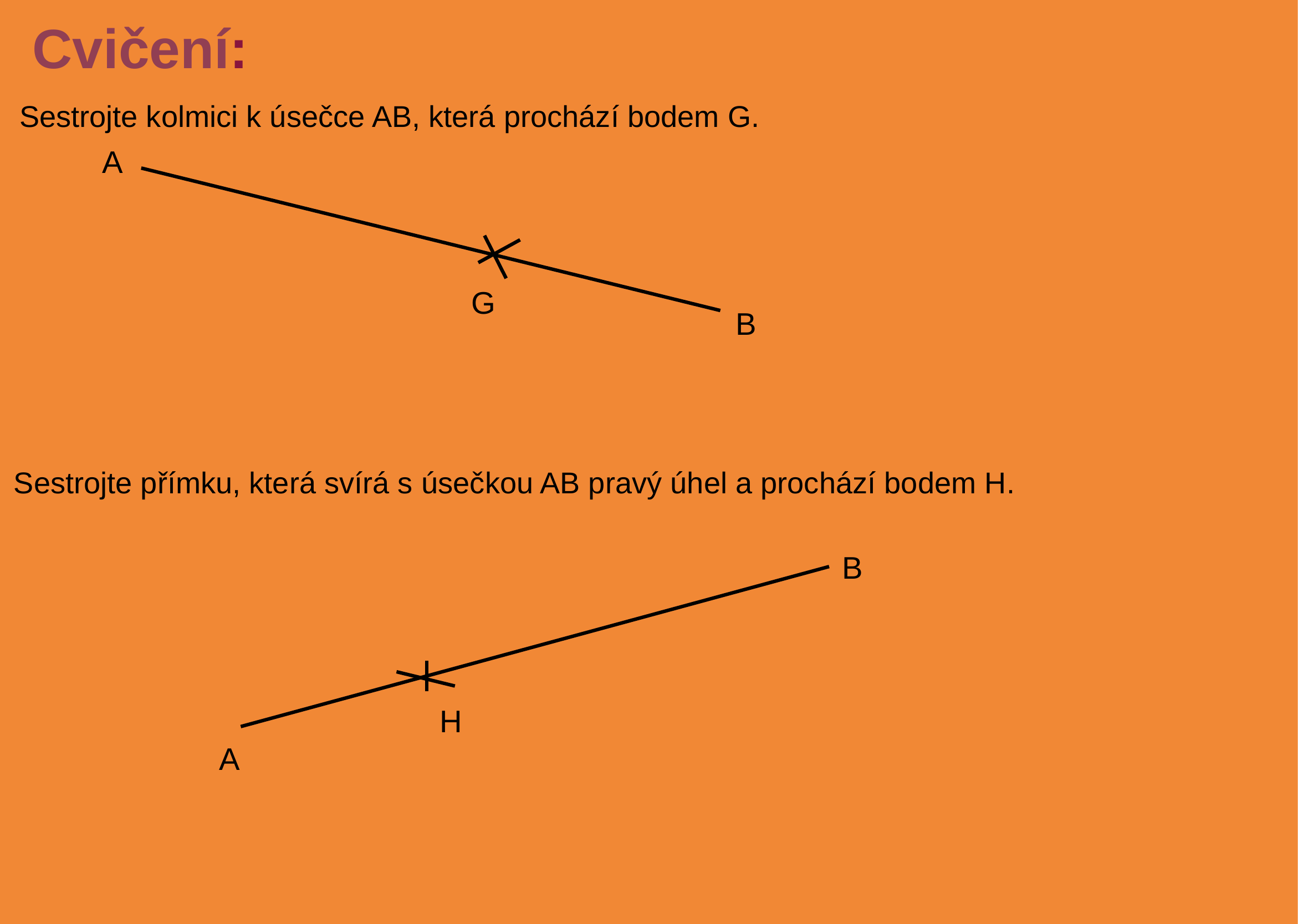

Cvičení:

Sestrojte kolmici k úsečce AB, která prochází bodem G.
A
G
B
Sestrojte přímku, která svírá s úsečkou AB pravý úhel a prochází bodem H.
B
H
A